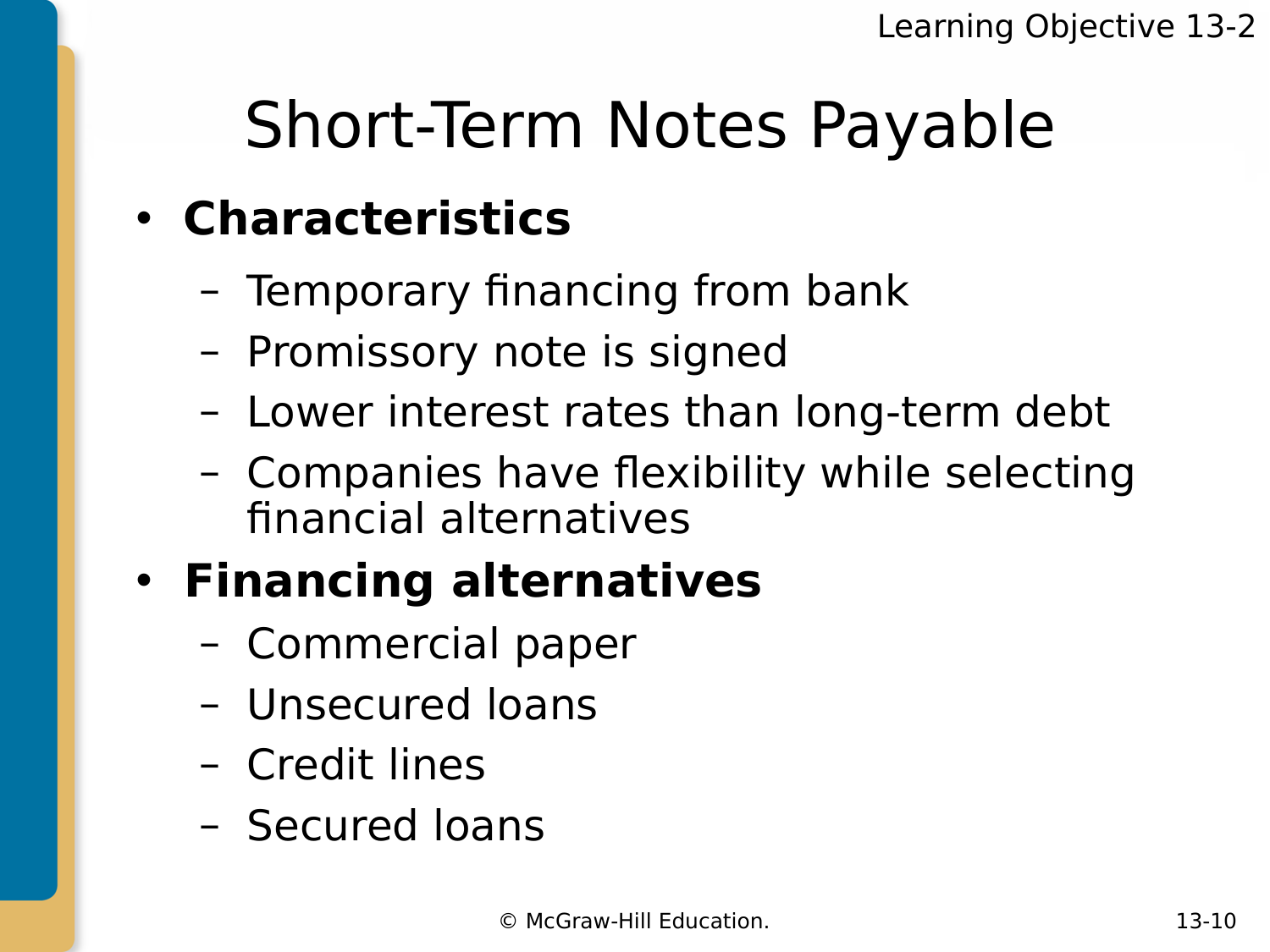

Learning Objective 13-2
# Short-Term Notes Payable
Characteristics
Temporary financing from bank
Promissory note is signed
Lower interest rates than long-term debt
Companies have flexibility while selecting financial alternatives
Financing alternatives
Commercial paper
Unsecured loans
Credit lines
Secured loans